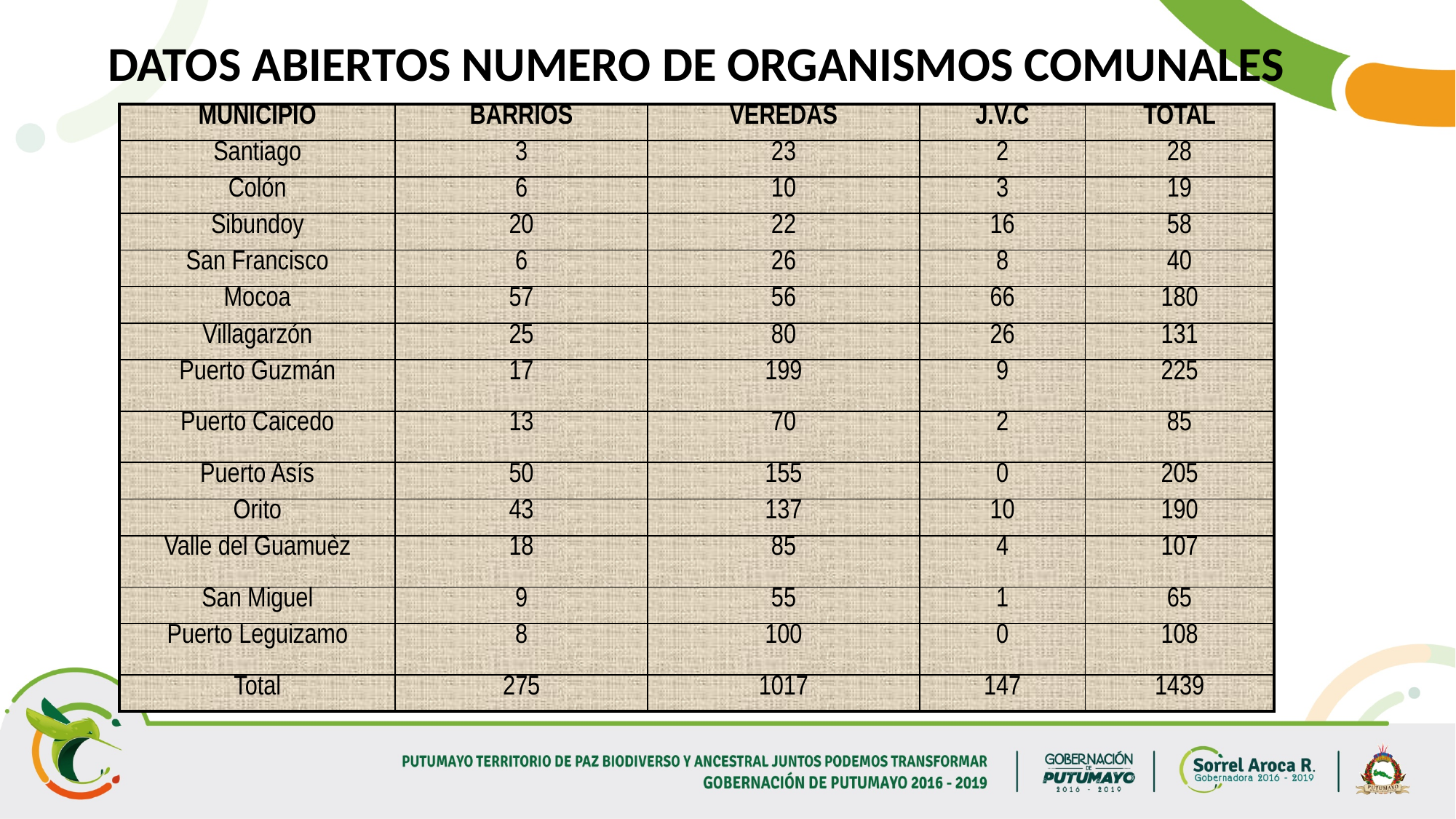

DATOS ABIERTOS NUMERO DE ORGANISMOS COMUNALES
| MUNICIPIO | BARRIOS | VEREDAS | J.V.C | TOTAL |
| --- | --- | --- | --- | --- |
| Santiago | 3 | 23 | 2 | 28 |
| Colón | 6 | 10 | 3 | 19 |
| Sibundoy | 20 | 22 | 16 | 58 |
| San Francisco | 6 | 26 | 8 | 40 |
| Mocoa | 57 | 56 | 66 | 180 |
| Villagarzón | 25 | 80 | 26 | 131 |
| Puerto Guzmán | 17 | 199 | 9 | 225 |
| Puerto Caicedo | 13 | 70 | 2 | 85 |
| Puerto Asís | 50 | 155 | 0 | 205 |
| Orito | 43 | 137 | 10 | 190 |
| Valle del Guamuèz | 18 | 85 | 4 | 107 |
| San Miguel | 9 | 55 | 1 | 65 |
| Puerto Leguizamo | 8 | 100 | 0 | 108 |
| Total | 275 | 1017 | 147 | 1439 |